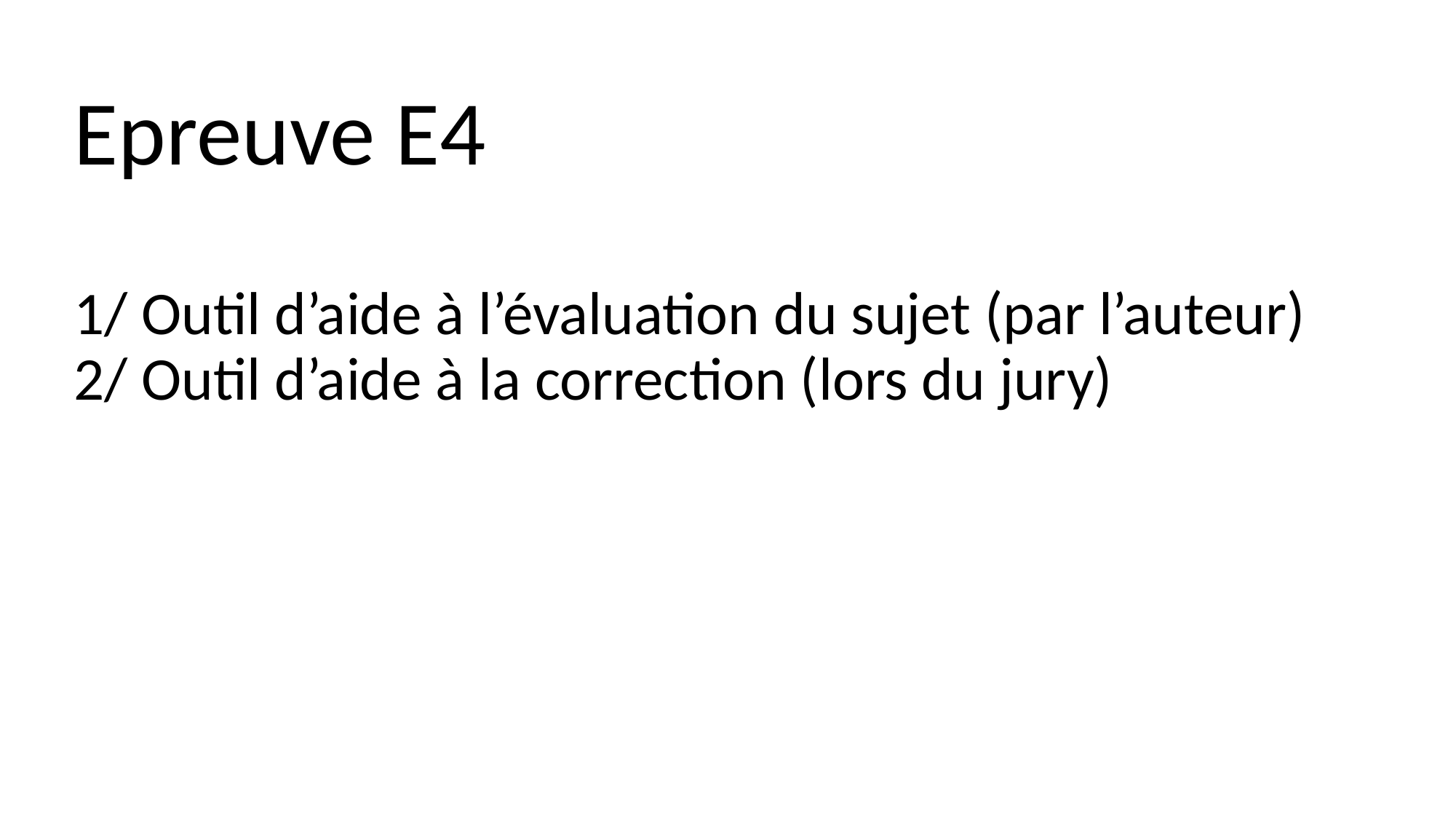

# Epreuve E4 1/ Outil d’aide à l’évaluation du sujet (par l’auteur) 2/ Outil d’aide à la correction (lors du jury)